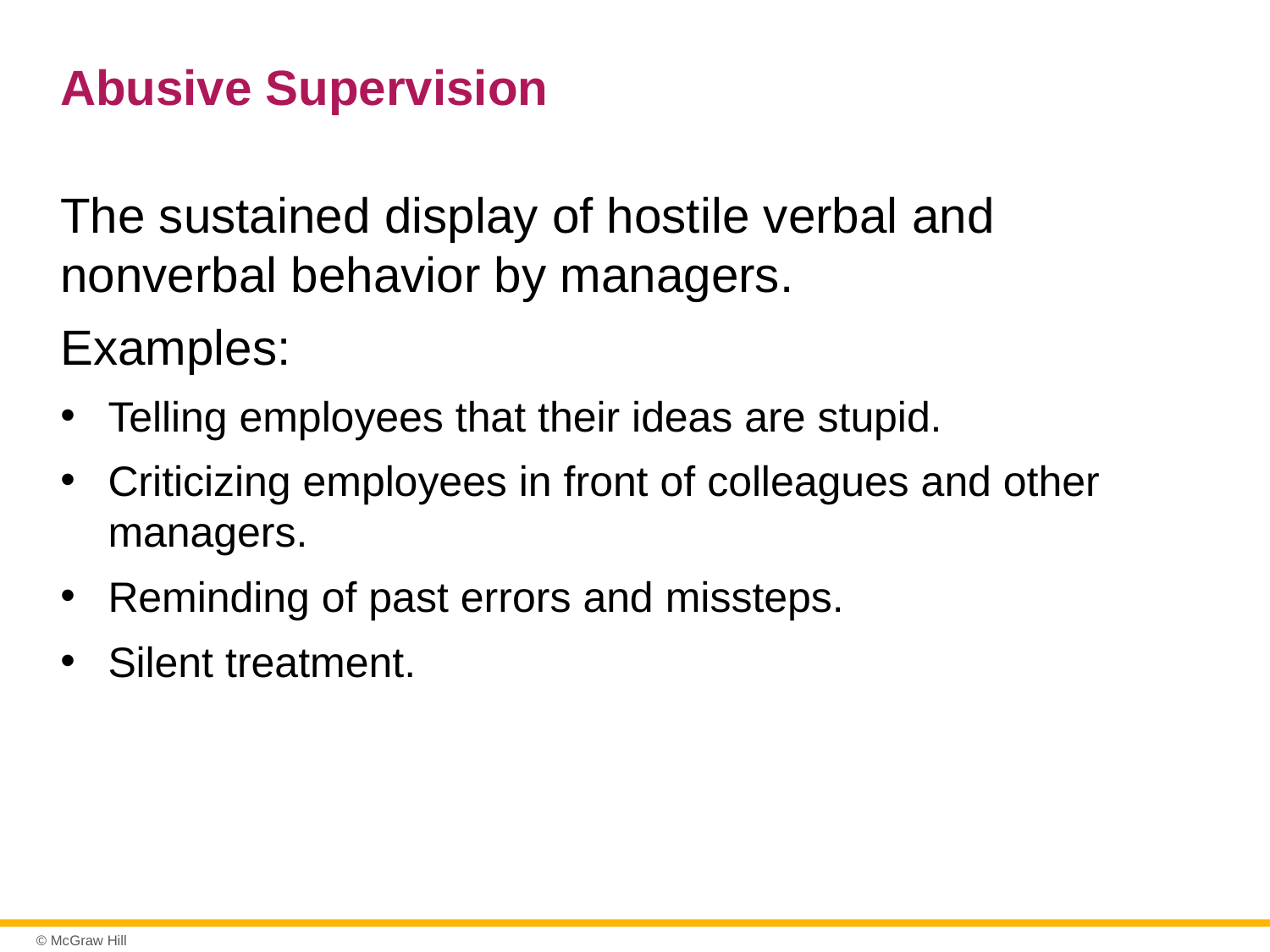

# Abusive Supervision
The sustained display of hostile verbal and nonverbal behavior by managers.
Examples:
Telling employees that their ideas are stupid.
Criticizing employees in front of colleagues and other managers.
Reminding of past errors and missteps.
Silent treatment.